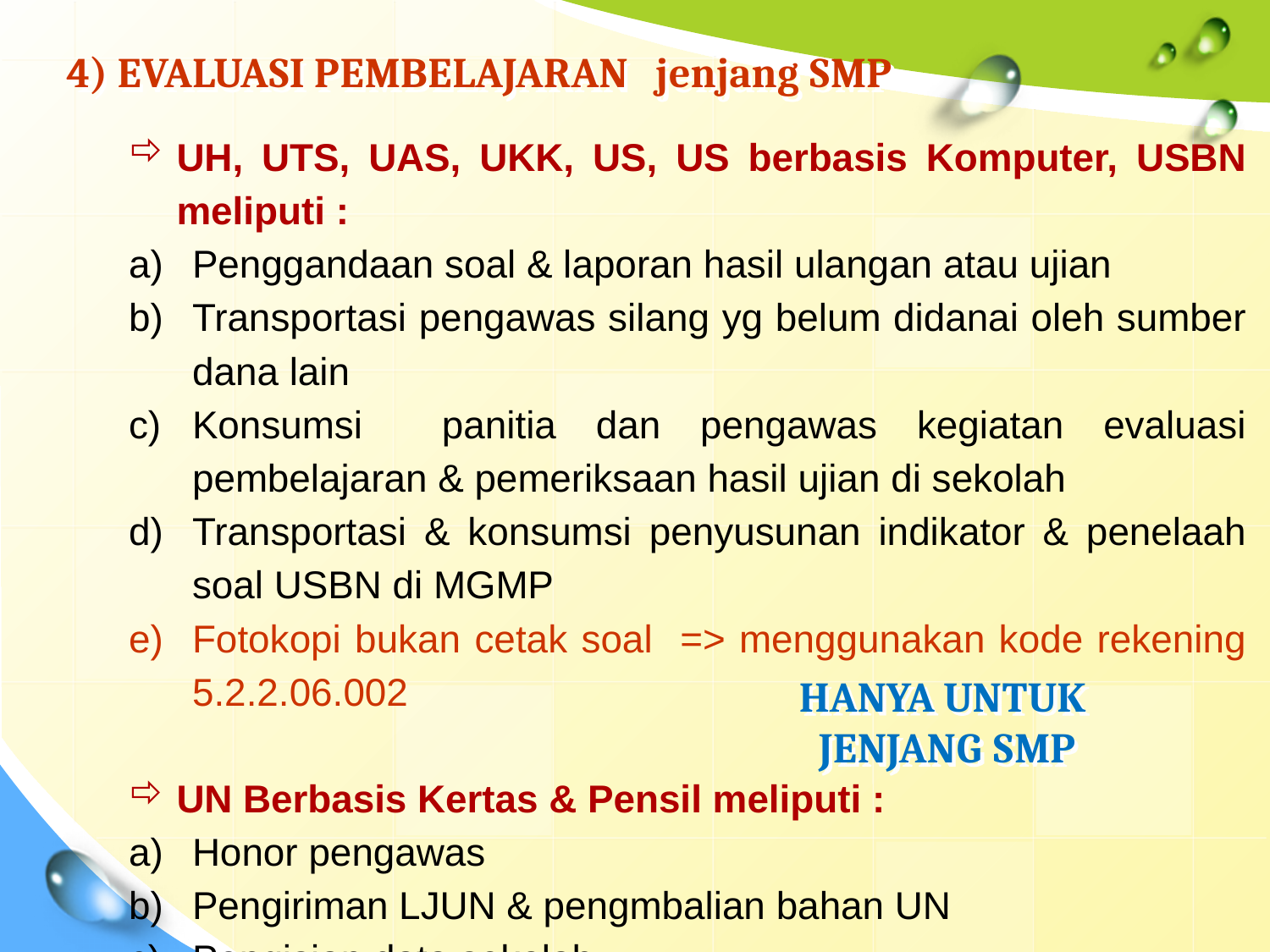

# 4) EVALUASI PEMBELAJARAN   jenjang SMP
UH, UTS, UAS, UKK, US, US berbasis Komputer, USBN meliputi :
Penggandaan soal & laporan hasil ulangan atau ujian
Transportasi pengawas silang yg belum didanai oleh sumber dana lain
Konsumsi  panitia dan pengawas kegiatan evaluasi pembelajaran & pemeriksaan hasil ujian di sekolah
Transportasi & konsumsi penyusunan indikator & penelaah soal USBN di MGMP
Fotokopi bukan cetak soal  => menggunakan kode rekening 5.2.2.06.002

UN Berbasis Kertas & Pensil meliputi :
Honor pengawas
Pengiriman LJUN & pengmbalian bahan UN
Pengisian data sekolah
Penyusunan & pengiriman laporan UN
Fotocopy hasil ujian
Konsumsi  kegiatan ujian dan koreksi hasil UN di sekolah
HANYA UNTUK
JENJANG SMP